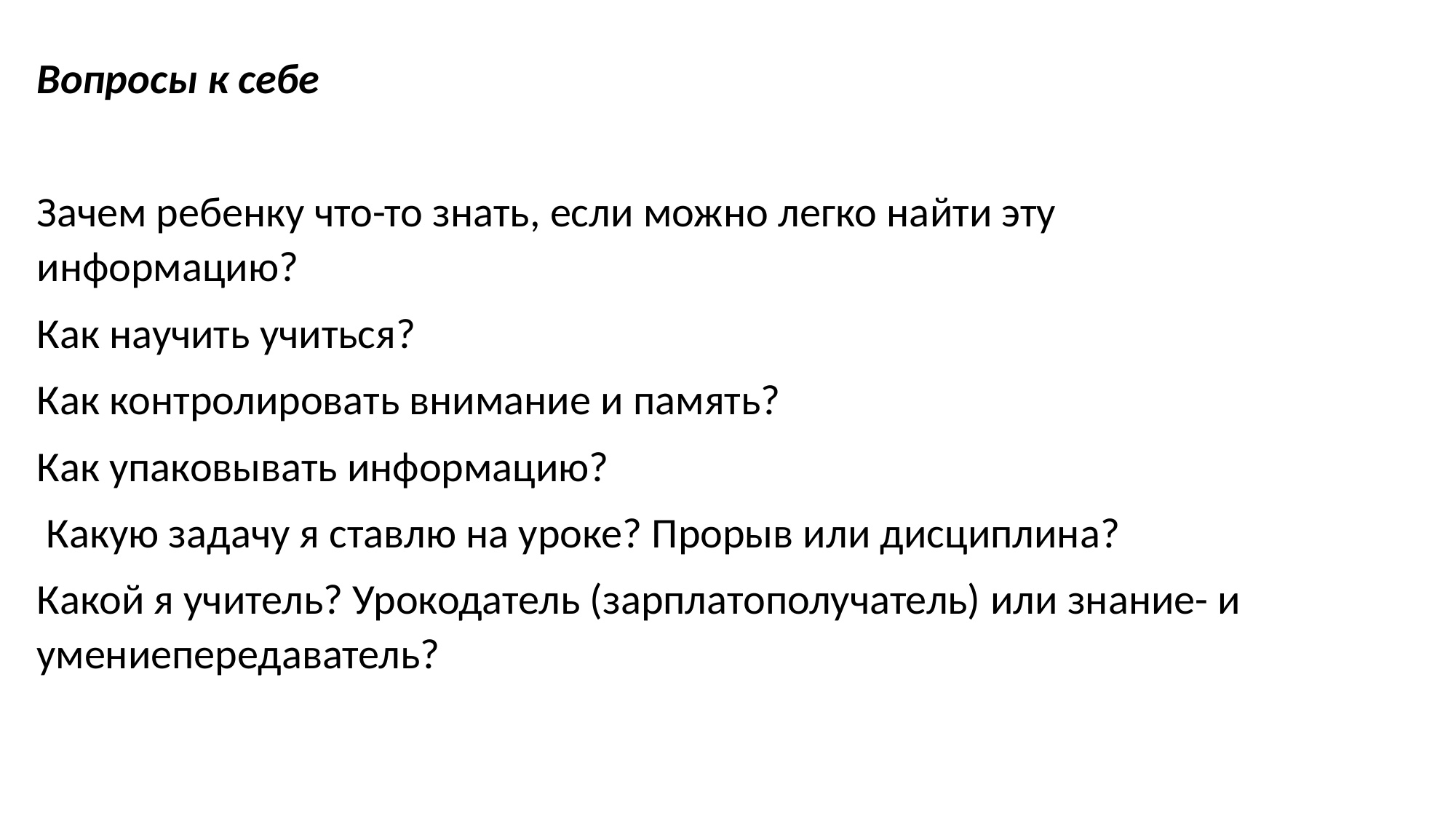

Вопросы к себе

Зачем ребенку что-то знать, если можно легко найти эту информацию?
Как научить учиться?
Как контролировать внимание и память?
Как упаковывать информацию?
 Какую задачу я ставлю на уроке? Прорыв или дисциплина?
Какой я учитель? Урокодатель (зарплатополучатель) или знание- и умениепередаватель?